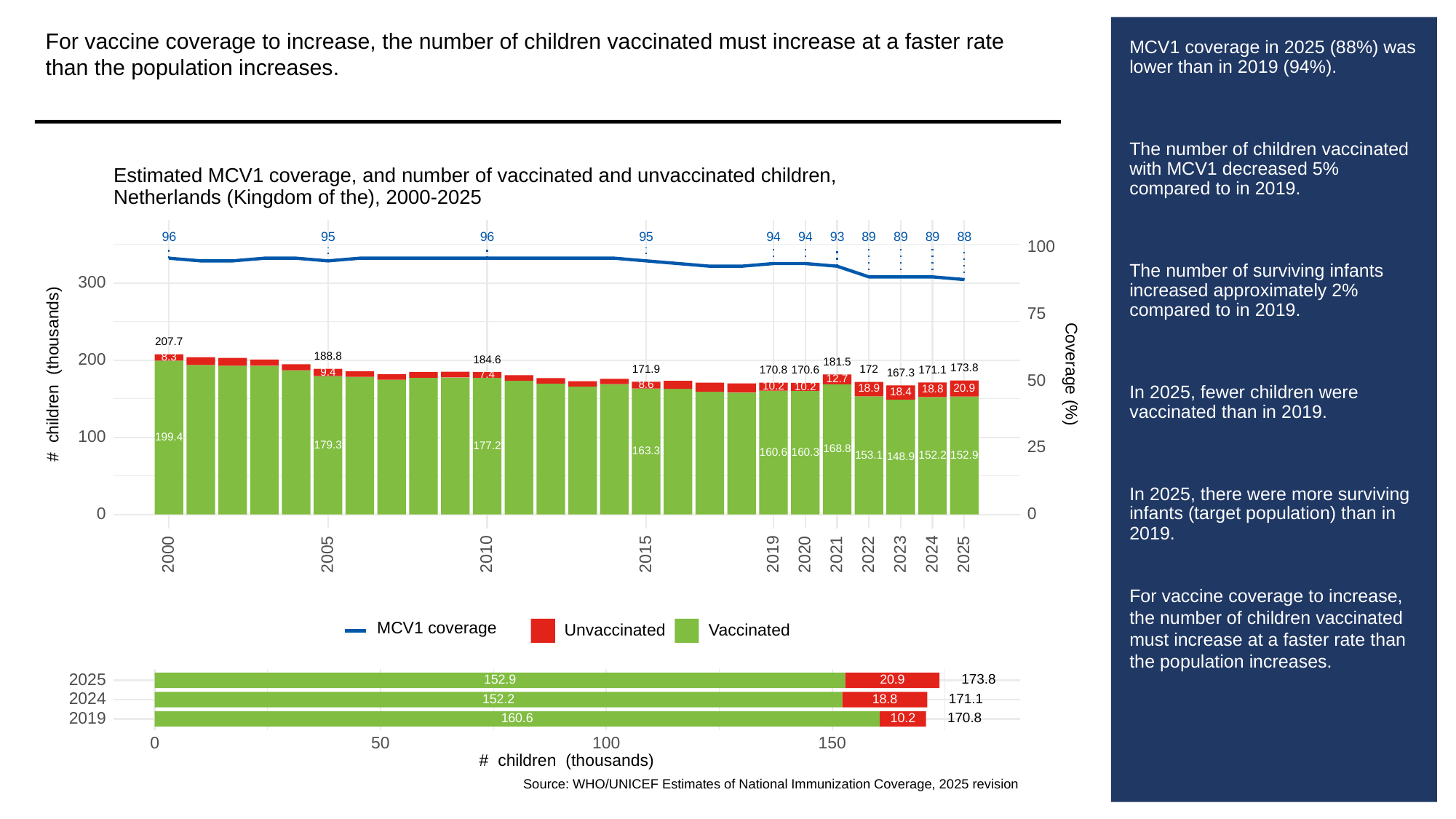

For vaccine coverage to increase, the number of children vaccinated must increase at a faster rate than the population increases.
# MCV1 coverage in 2025 (88%) was lower than in 2019 (94%).

The number of children vaccinated with MCV1 decreased 5% compared to in 2019.

The number of surviving infants increased approximately 2% compared to in 2019.

In 2025, fewer children were vaccinated than in 2019.

In 2025, there were more surviving infants (target population) than in 2019.

For vaccine coverage to increase, the number of children vaccinated must increase at a faster rate than the population increases.

Estimated MCV1 coverage, and number of vaccinated and unvaccinated children,
Netherlands (Kingdom of the), 2000-2025

93
96
95
96
95
94
94
89
89
89
88
100

300

75

207.7
188.8
8.3
200

184.6

181.5

173.8

171.9
172

171.1
#  children  (thousands)
Coverage (%)
170.8
170.6
9.4

167.3

7.4

50

12.7

8.6

10.2

10.2

20.9
18.9

18.8

18.4

100
199.4

179.3
25
177.2
168.8
163.3
160.6
160.3
153.1
152.9
152.2
148.9

0
0

2023
2000
2005
2010
2015
2019
2020
2021
2022
2024
2025

MCV1 coverage
Unvaccinated
Vaccinated

2025
173.8
152.9
20.9

2024
171.1
152.2
18.8

2019
170.8
160.6
10.2

0
50
100
150
#  children  (thousands)
Source: WHO/UNICEF Estimates of National Immunization Coverage, 2025 revision